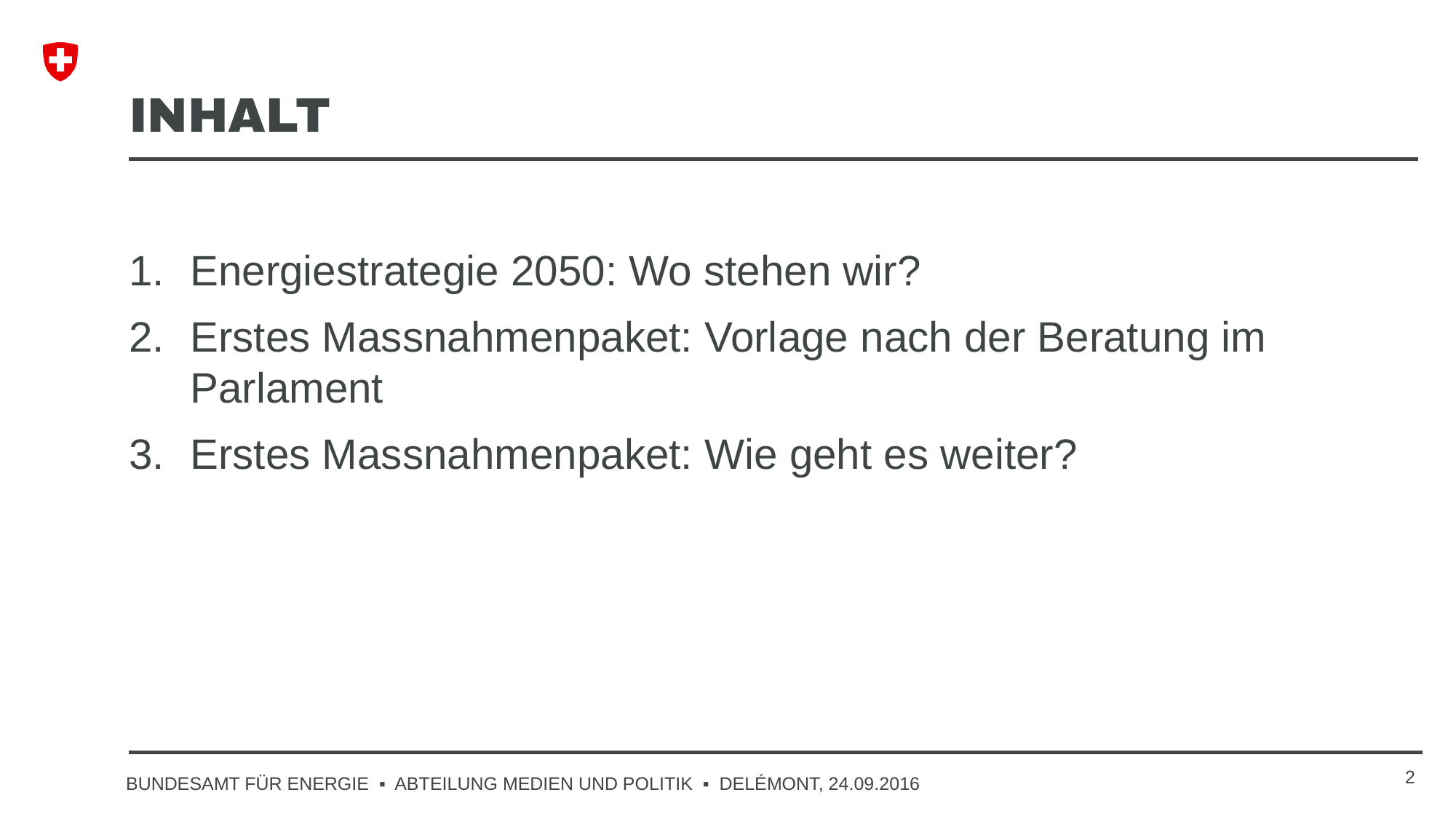

# inhalt

Energiestrategie 2050: Wo stehen wir?
Erstes Massnahmenpaket: Vorlage nach der Beratung im Parlament
Erstes Massnahmenpaket: Wie geht es weiter?

2